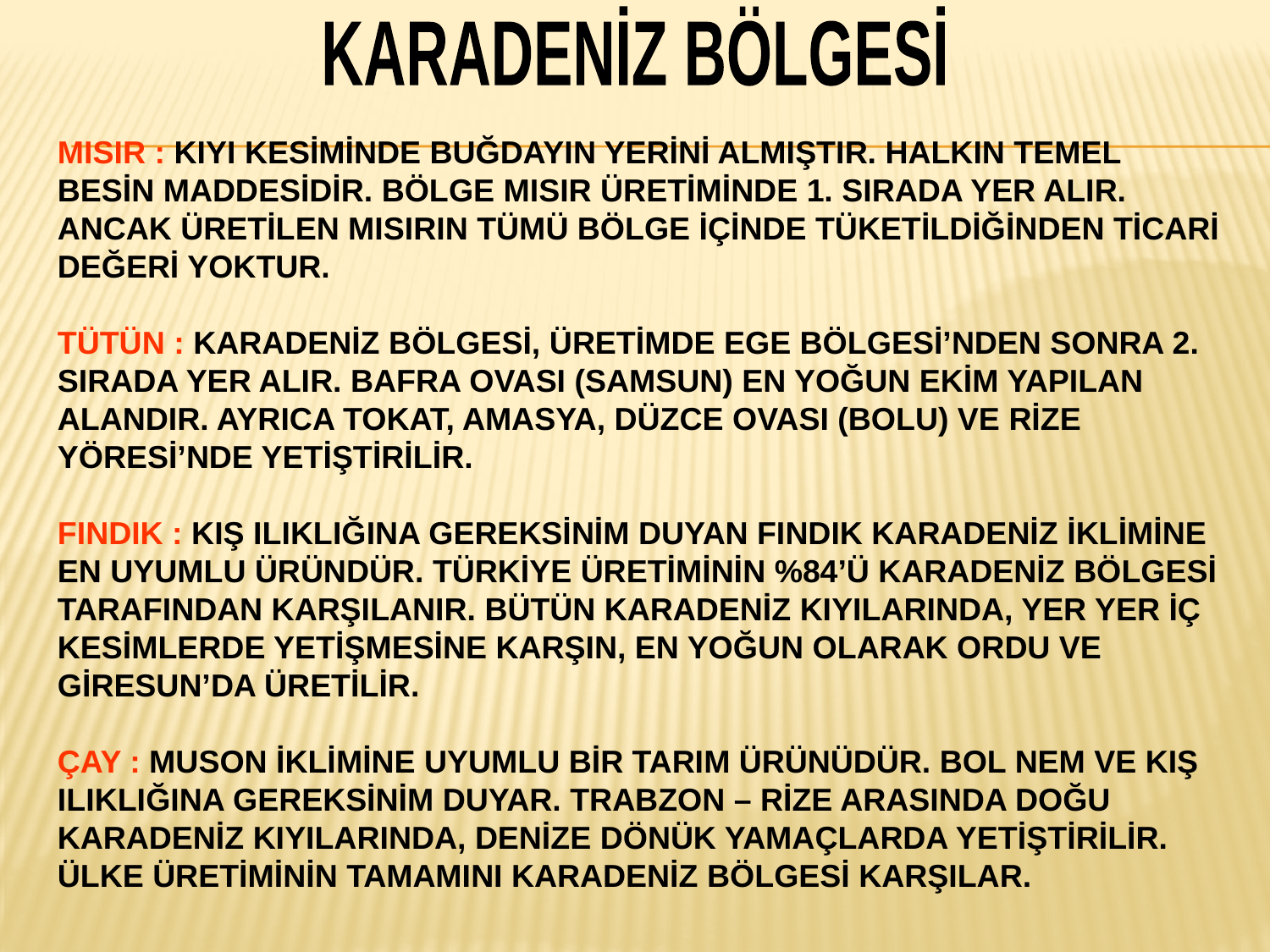

KARADENİZ BÖLGESİ
MISIR : KIYI KESİMİNDE BUĞDAYIN YERİNİ ALMIŞTIR. HALKIN TEMEL BESİN MADDESİDİR. BÖLGE MISIR ÜRETİMİNDE 1. SIRADA YER ALIR. ANCAK ÜRETİLEN MISIRIN TÜMÜ BÖLGE İÇİNDE TÜKETİLDİĞİNDEN TİCARİ DEĞERİ YOKTUR.
TÜTÜN : KARADENİZ BÖLGESİ, ÜRETİMDE EGE BÖLGESİ’NDEN SONRA 2. SIRADA YER ALIR. BAFRA OVASI (SAMSUN) EN YOĞUN EKİM YAPILAN ALANDIR. AYRICA TOKAT, AMASYA, DÜZCE OVASI (BOLU) VE RİZE YÖRESİ’NDE YETİŞTİRİLİR.
FINDIK : KIŞ ILIKLIĞINA GEREKSİNİM DUYAN FINDIK KARADENİZ İKLİMİNE EN UYUMLU ÜRÜNDÜR. TÜRKİYE ÜRETİMİNİN %84’Ü KARADENİZ BÖLGESİ TARAFINDAN KARŞILANIR. BÜTÜN KARADENİZ KIYILARINDA, YER YER İÇ KESİMLERDE YETİŞMESİNE KARŞIN, EN YOĞUN OLARAK ORDU VE GİRESUN’DA ÜRETİLİR.
ÇAY : MUSON İKLİMİNE UYUMLU BİR TARIM ÜRÜNÜDÜR. BOL NEM VE KIŞ ILIKLIĞINA GEREKSİNİM DUYAR. TRABZON – RİZE ARASINDA DOĞU KARADENİZ KIYILARINDA, DENİZE DÖNÜK YAMAÇLARDA YETİŞTİRİLİR. ÜLKE ÜRETİMİNİN TAMAMINI KARADENİZ BÖLGESİ KARŞILAR.